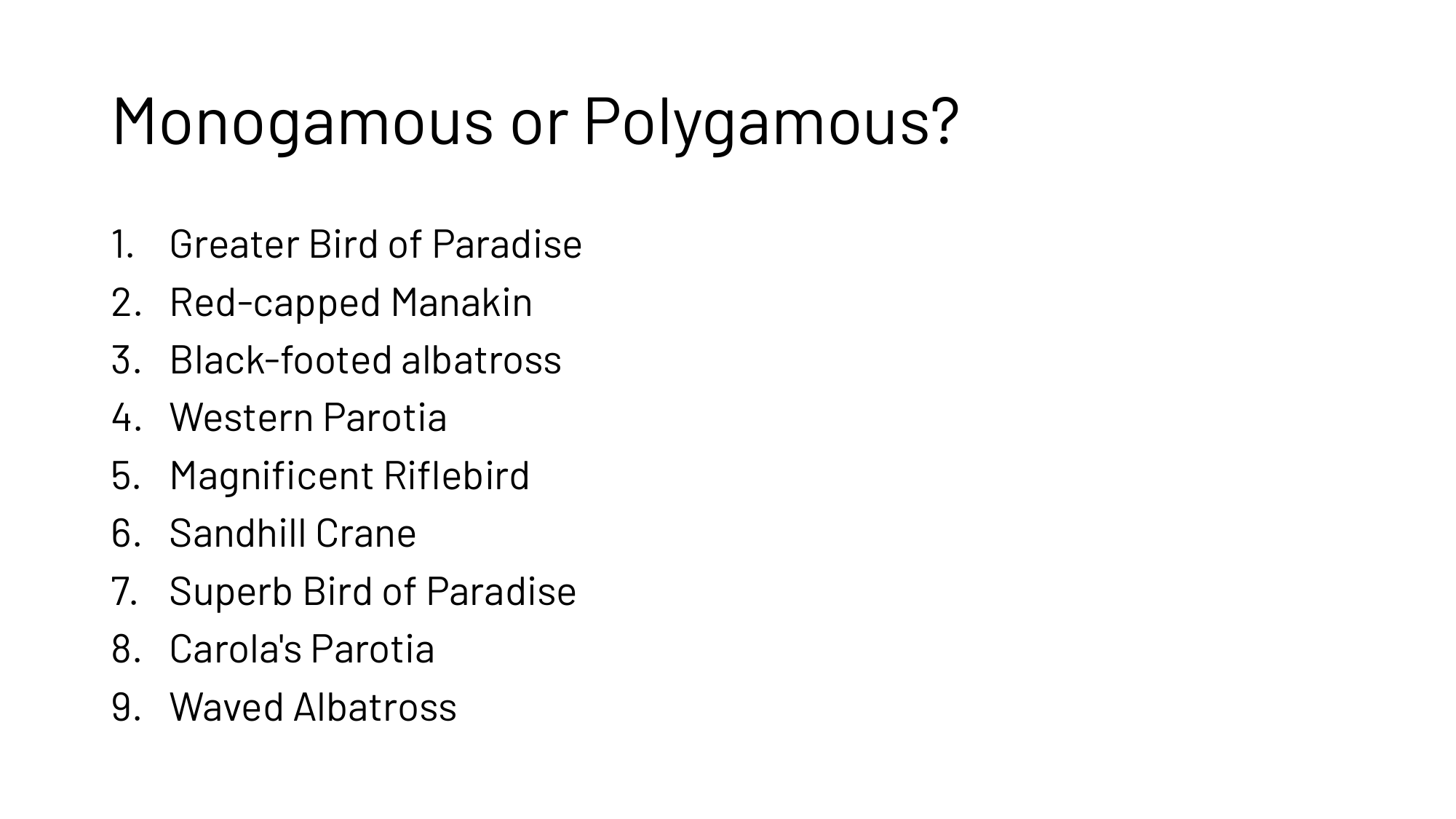

# Monogamous or Polygamous?
Greater Bird of Paradise
Red-capped Manakin
Black-footed albatross
Western Parotia
Magnificent Riflebird
Sandhill Crane
Superb Bird of Paradise
Carola's Parotia
Waved Albatross